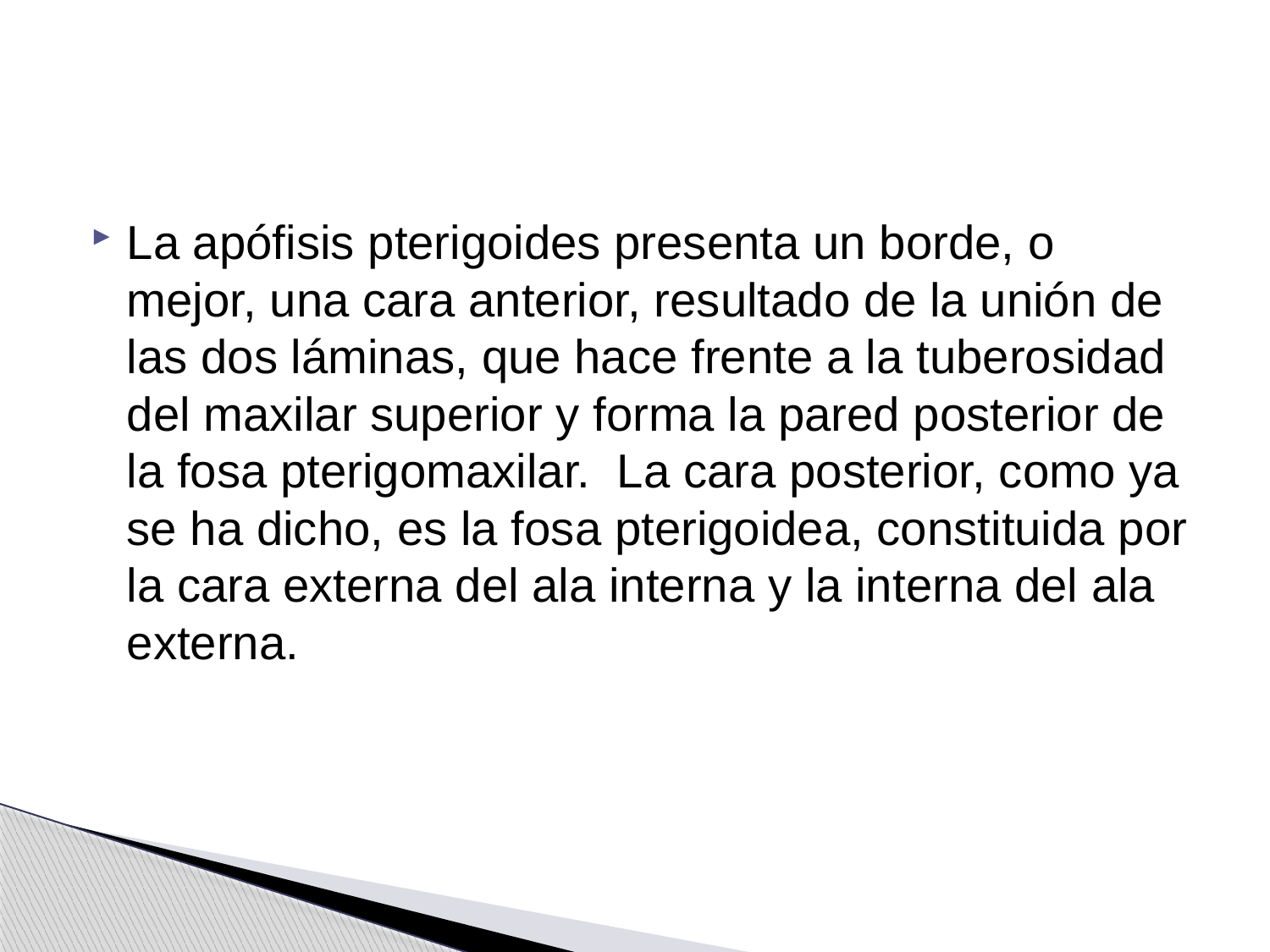

#
La apófisis pterigoides presenta un borde, o mejor, una cara anterior, resultado de la unión de las dos láminas, que hace frente a la tuberosidad del maxilar superior y forma la pared posterior de la fosa pterigomaxilar.  La cara posterior, como ya se ha dicho, es la fosa pterigoidea, constituida por la cara externa del ala interna y la interna del ala externa.